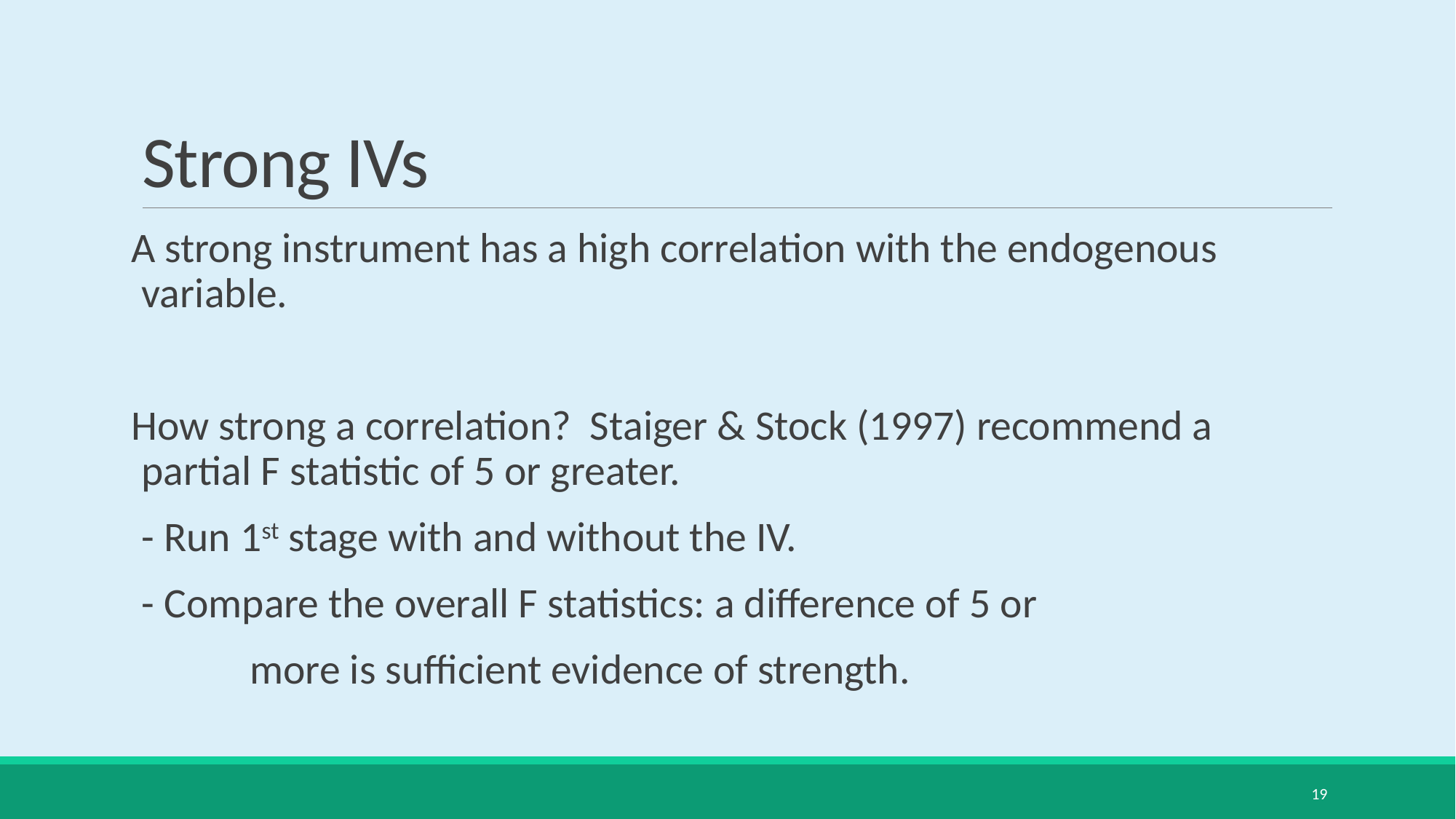

# Strong IVs
A strong instrument has a high correlation with the endogenous variable.

How strong a correlation?  Staiger & Stock (1997) recommend a partial F statistic of 5 or greater.
	- Run 1st stage with and without the IV.
	- Compare the overall F statistics: a difference of 5 or
  		more is sufficient evidence of strength.
19